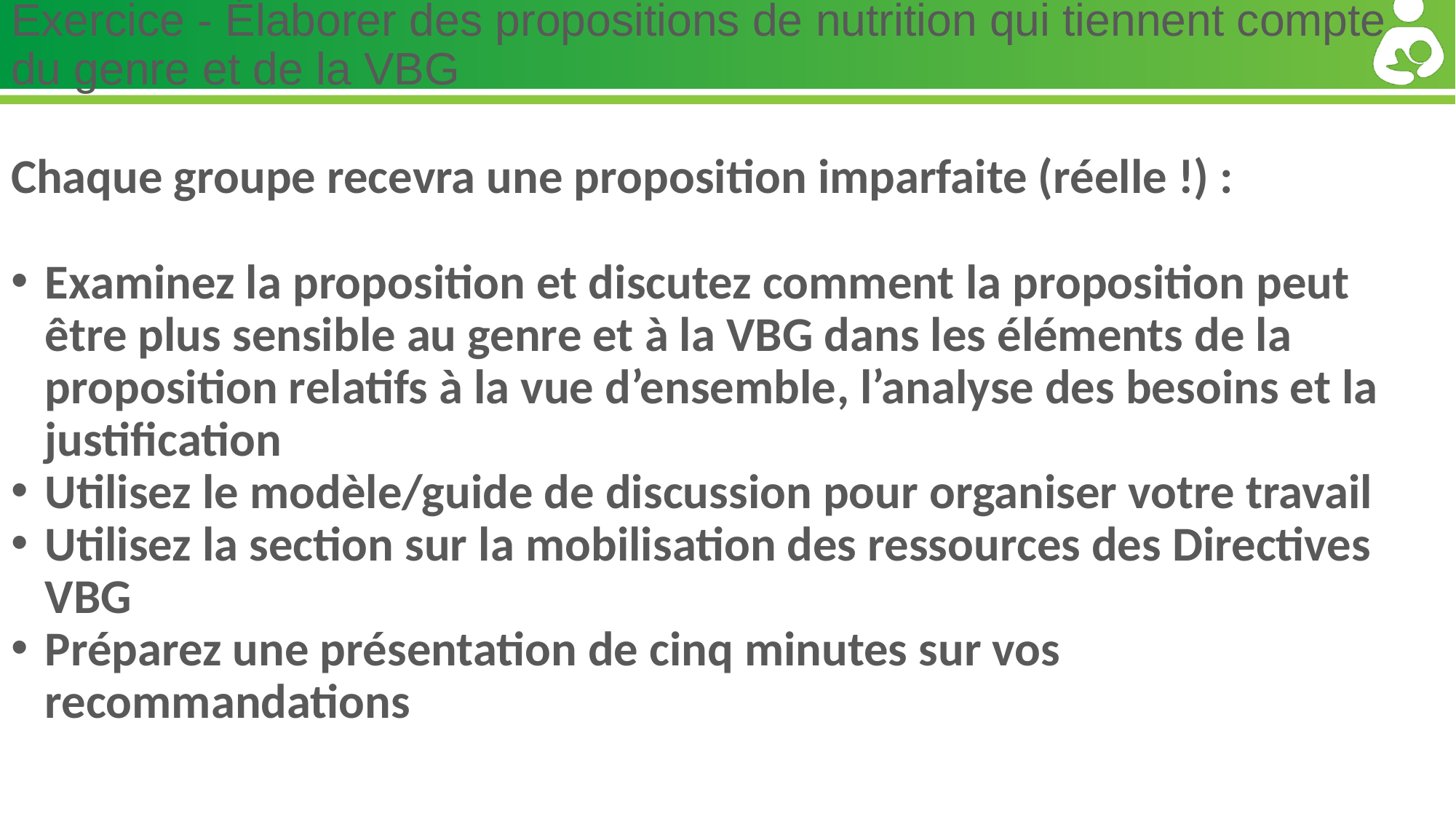

# Exercice - Élaborer des propositions de nutrition qui tiennent compte du genre et de la VBG
Chaque groupe recevra une proposition imparfaite (réelle !) :

Examinez la proposition et discutez comment la proposition peut être plus sensible au genre et à la VBG dans les éléments de la proposition relatifs à la vue d’ensemble, l’analyse des besoins et la justification
Utilisez le modèle/guide de discussion pour organiser votre travail
Utilisez la section sur la mobilisation des ressources des Directives VBG
Préparez une présentation de cinq minutes sur vos recommandations